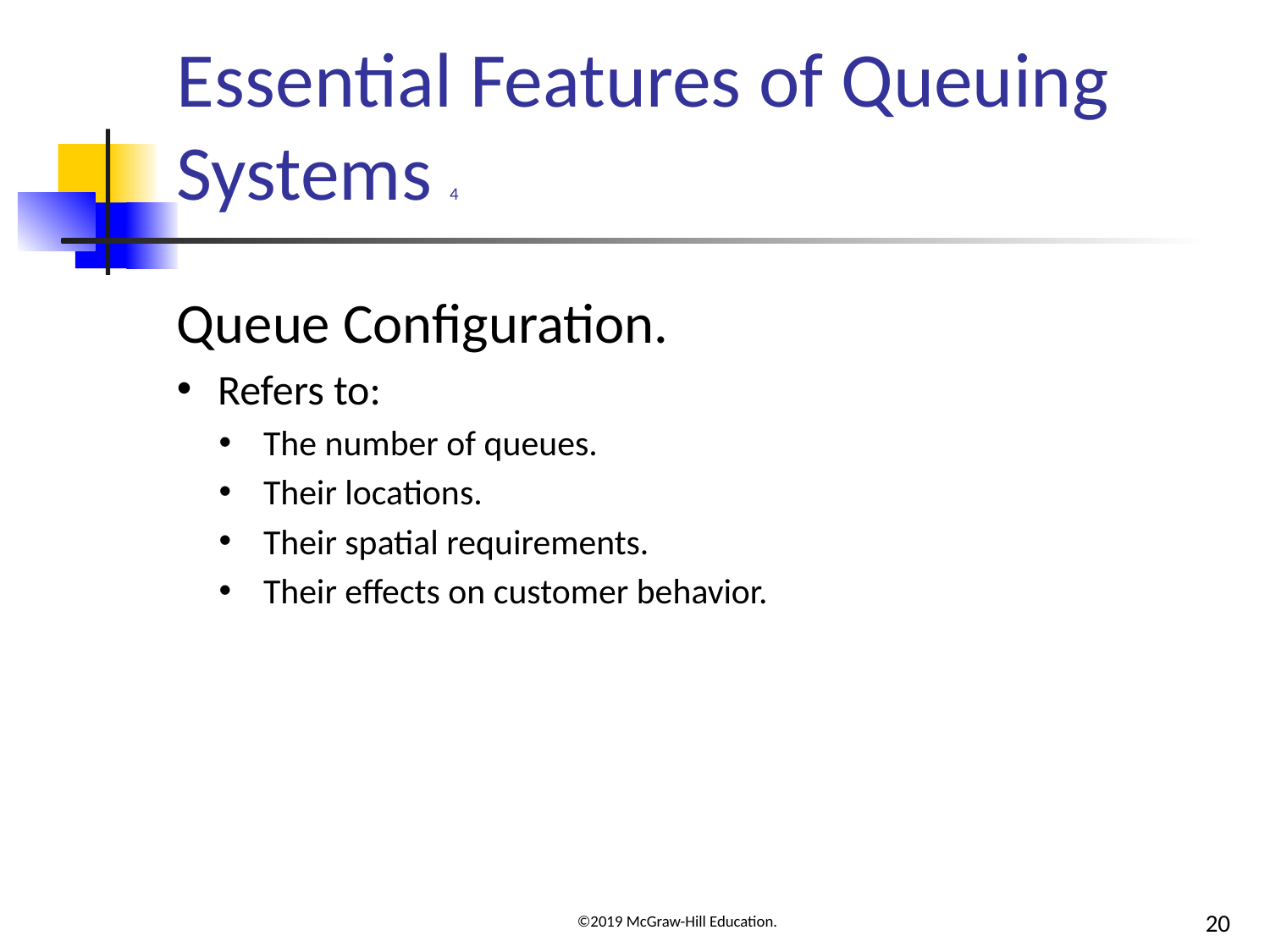

# Essential Features of Queuing Systems 4
Queue Configuration.
Refers to:
The number of queues.
Their locations.
Their spatial requirements.
Their effects on customer behavior.